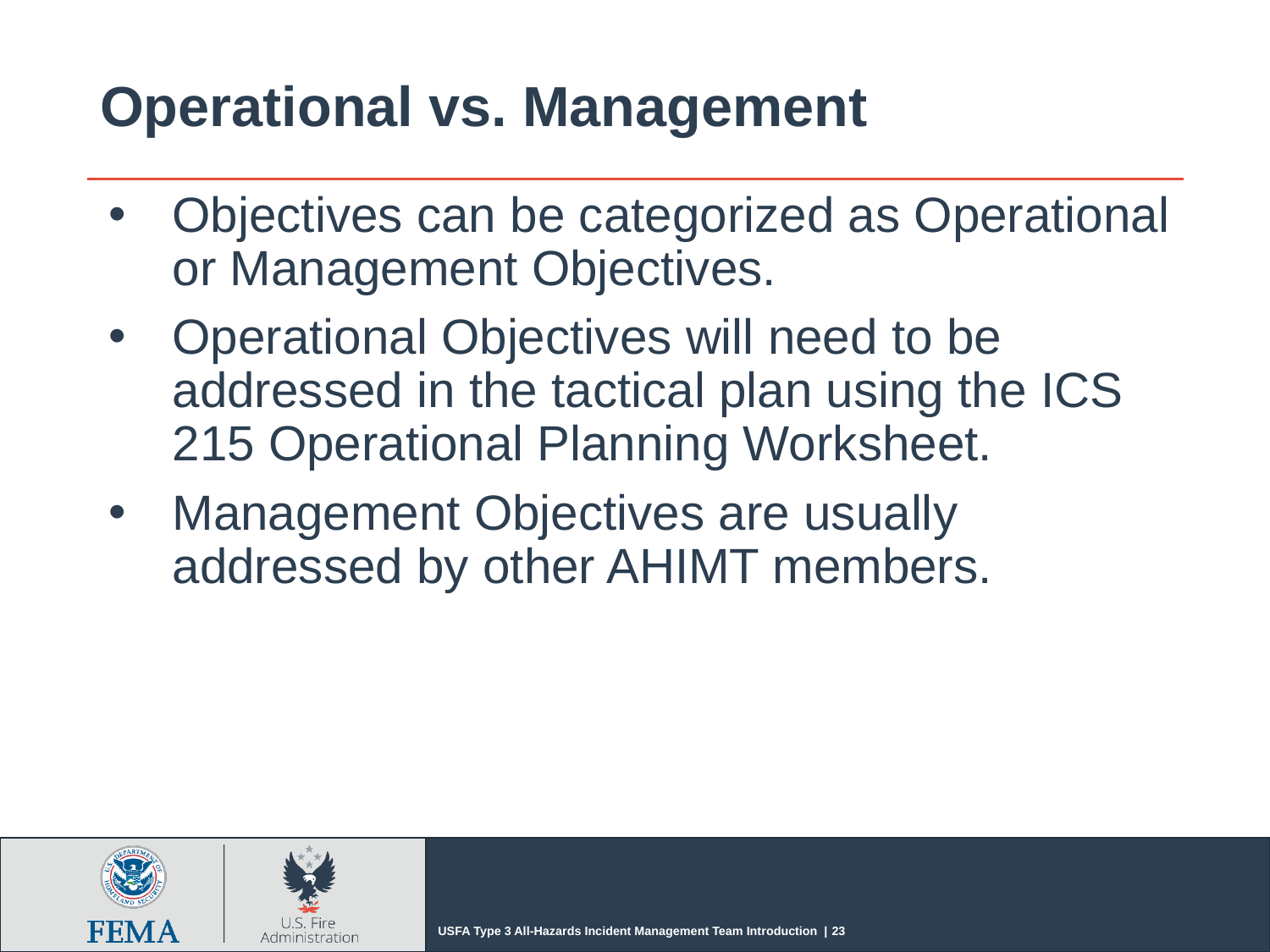

# Operational vs. Management
Objectives can be categorized as Operational or Management Objectives.
Operational Objectives will need to be addressed in the tactical plan using the ICS  215 Operational Planning Worksheet.
Management Objectives are usually addressed by other AHIMT members.
USFA Type 3 All-Hazards Incident Management Team Introduction  | 23